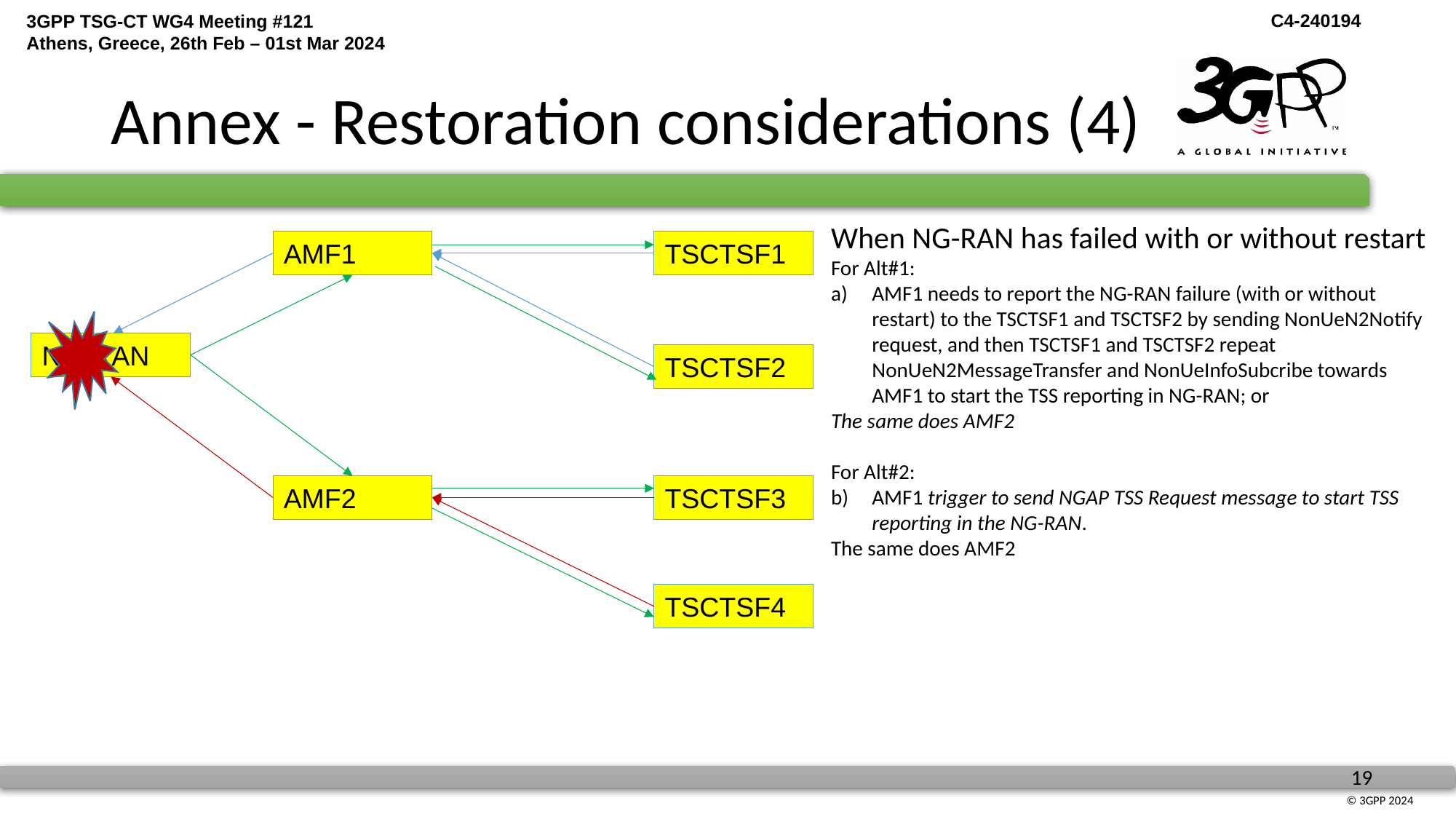

# Annex - Restoration considerations (4)
When NG-RAN has failed with or without restart
For Alt#1:
AMF1 needs to report the NG-RAN failure (with or without restart) to the TSCTSF1 and TSCTSF2 by sending NonUeN2Notify request, and then TSCTSF1 and TSCTSF2 repeat NonUeN2MessageTransfer and NonUeInfoSubcribe towards AMF1 to start the TSS reporting in NG-RAN; or
The same does AMF2

For Alt#2:
AMF1 trigger to send NGAP TSS Request message to start TSS reporting in the NG-RAN.
The same does AMF2

AMF1
TSCTSF1
NG-RAN
TSCTSF2
AMF2
TSCTSF3
TSCTSF4